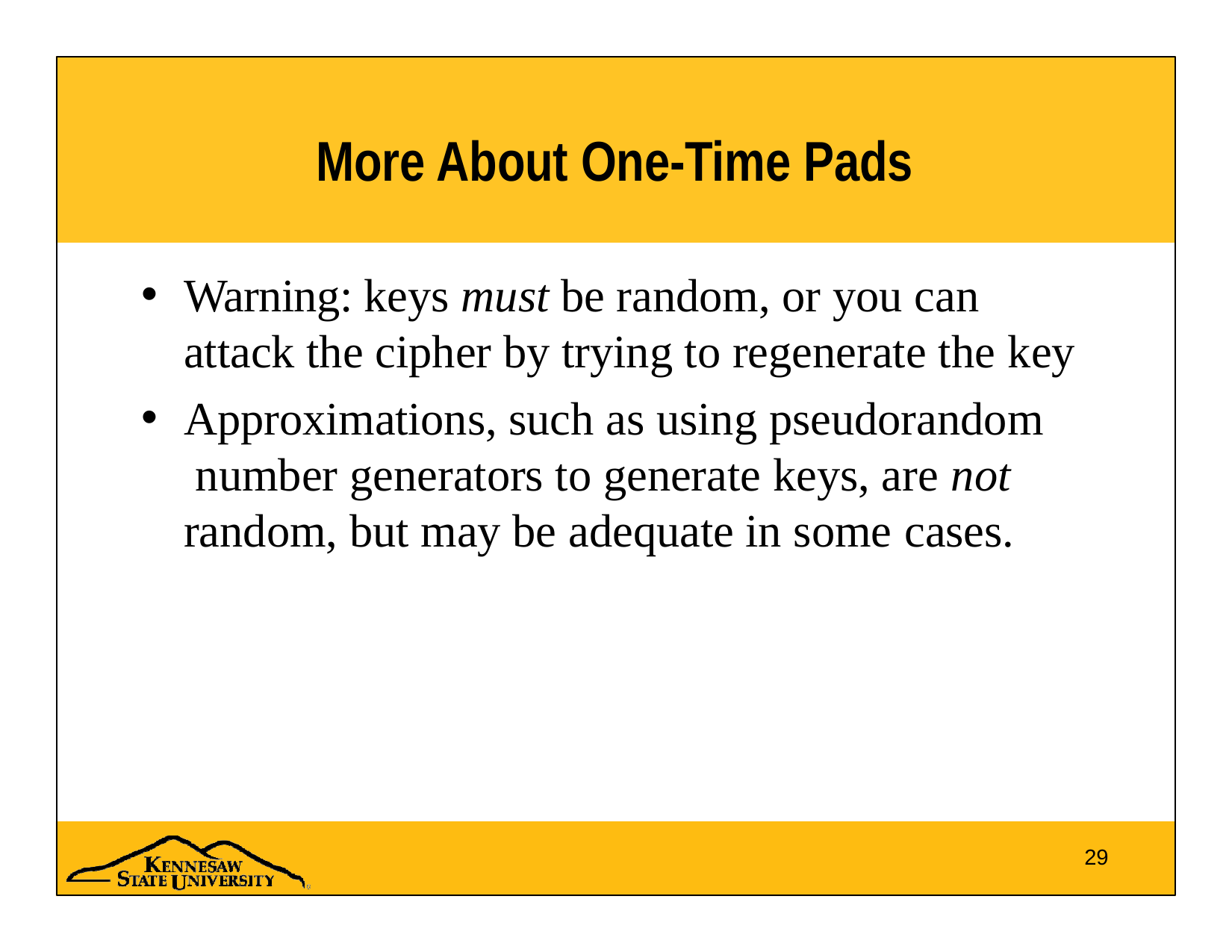

# More About One-Time Pads
Warning: keys must be random, or you can  attack the cipher by trying to regenerate the key
Approximations, such as using pseudorandom  number generators to generate keys, are not  random, but may be adequate in some cases.

29